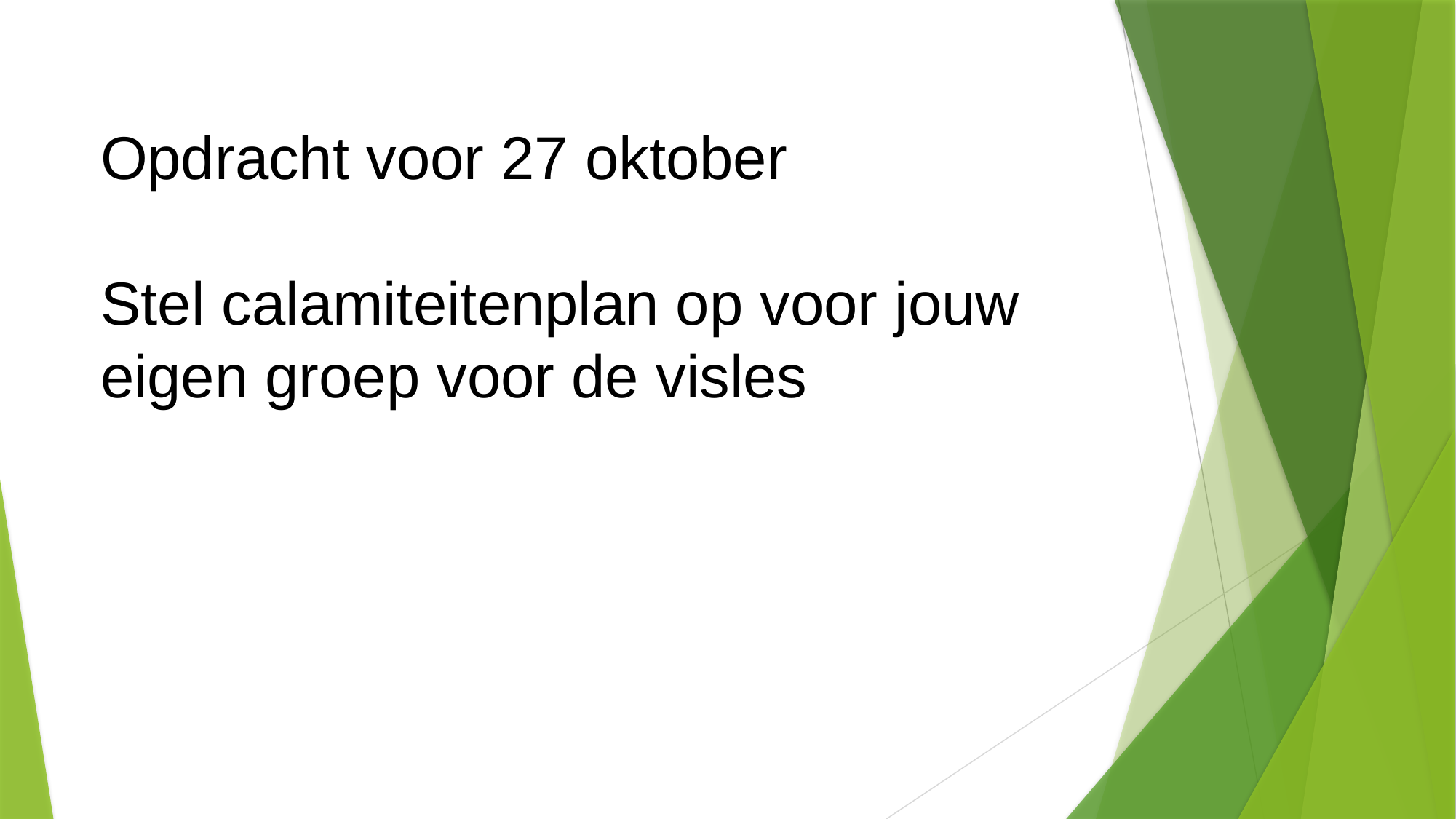

Opdracht voor 27 oktober

Stel calamiteitenplan op voor jouw eigen groep voor de visles